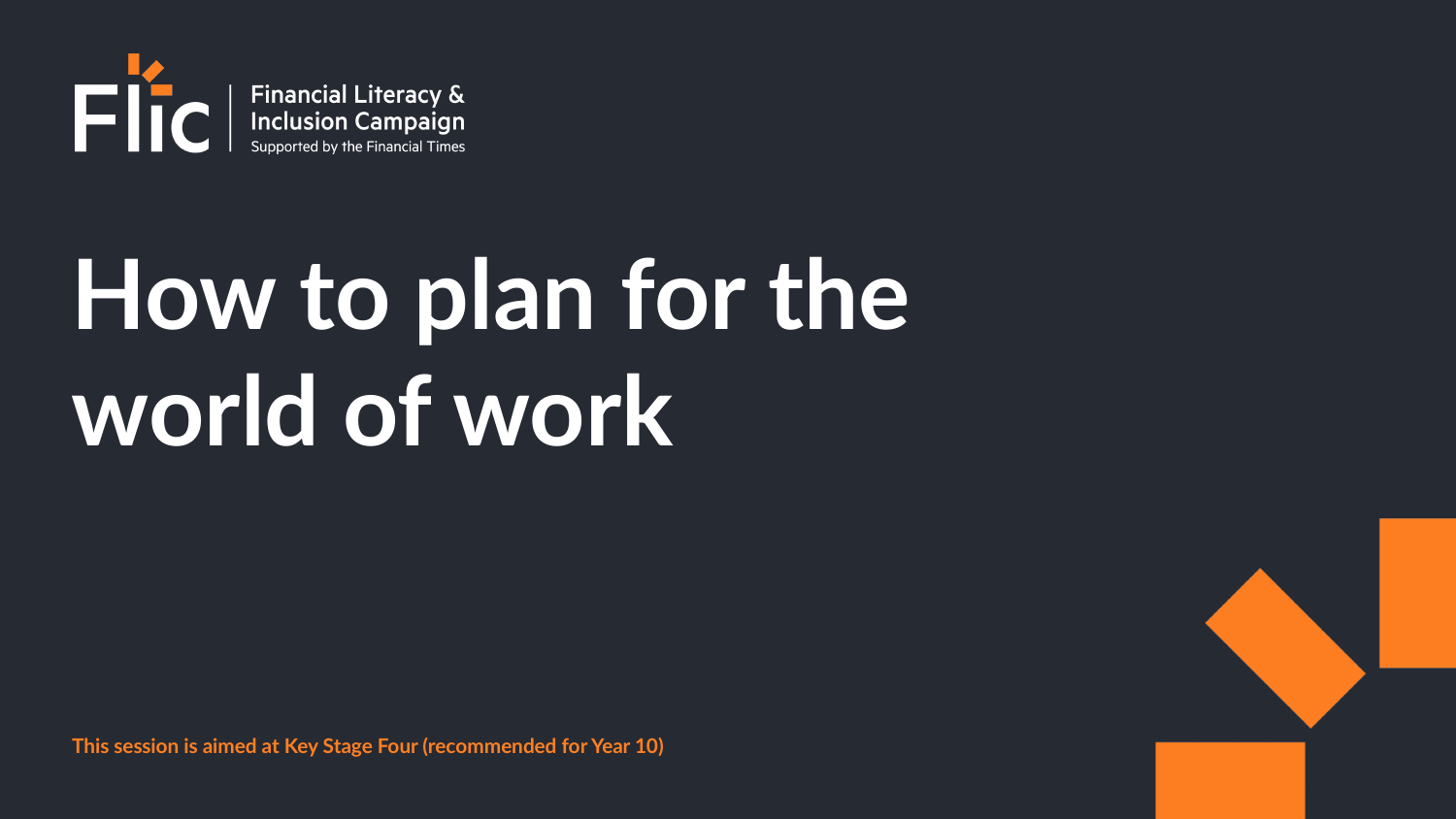

How to plan for the world of work
This session is aimed at Key Stage Four (recommended for Year 10)